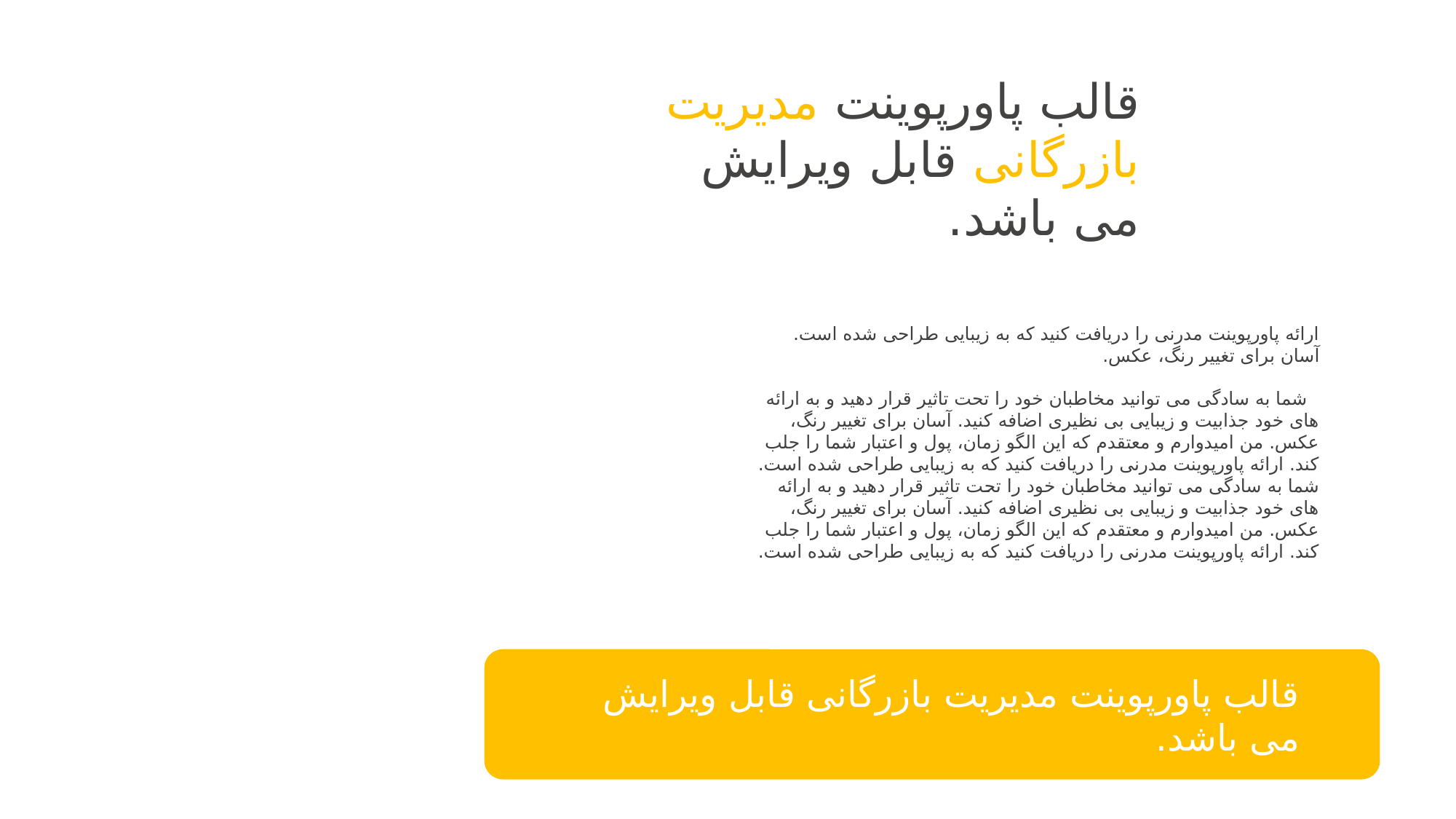

قالب پاورپوینت مدیریت بازرگانی قابل ویرایش می باشد.
ارائه پاورپوینت مدرنی را دریافت کنید که به زیبایی طراحی شده است. آسان برای تغییر رنگ، عکس.

  شما به سادگی می توانید مخاطبان خود را تحت تاثیر قرار دهید و به ارائه های خود جذابیت و زیبایی بی نظیری اضافه کنید. آسان برای تغییر رنگ، عکس. من امیدوارم و معتقدم که این الگو زمان، پول و اعتبار شما را جلب کند. ارائه پاورپوینت مدرنی را دریافت کنید که به زیبایی طراحی شده است. شما به سادگی می توانید مخاطبان خود را تحت تاثیر قرار دهید و به ارائه های خود جذابیت و زیبایی بی نظیری اضافه کنید. آسان برای تغییر رنگ، عکس. من امیدوارم و معتقدم که این الگو زمان، پول و اعتبار شما را جلب کند. ارائه پاورپوینت مدرنی را دریافت کنید که به زیبایی طراحی شده است.

قالب پاورپوینت مدیریت بازرگانی قابل ویرایش می باشد.